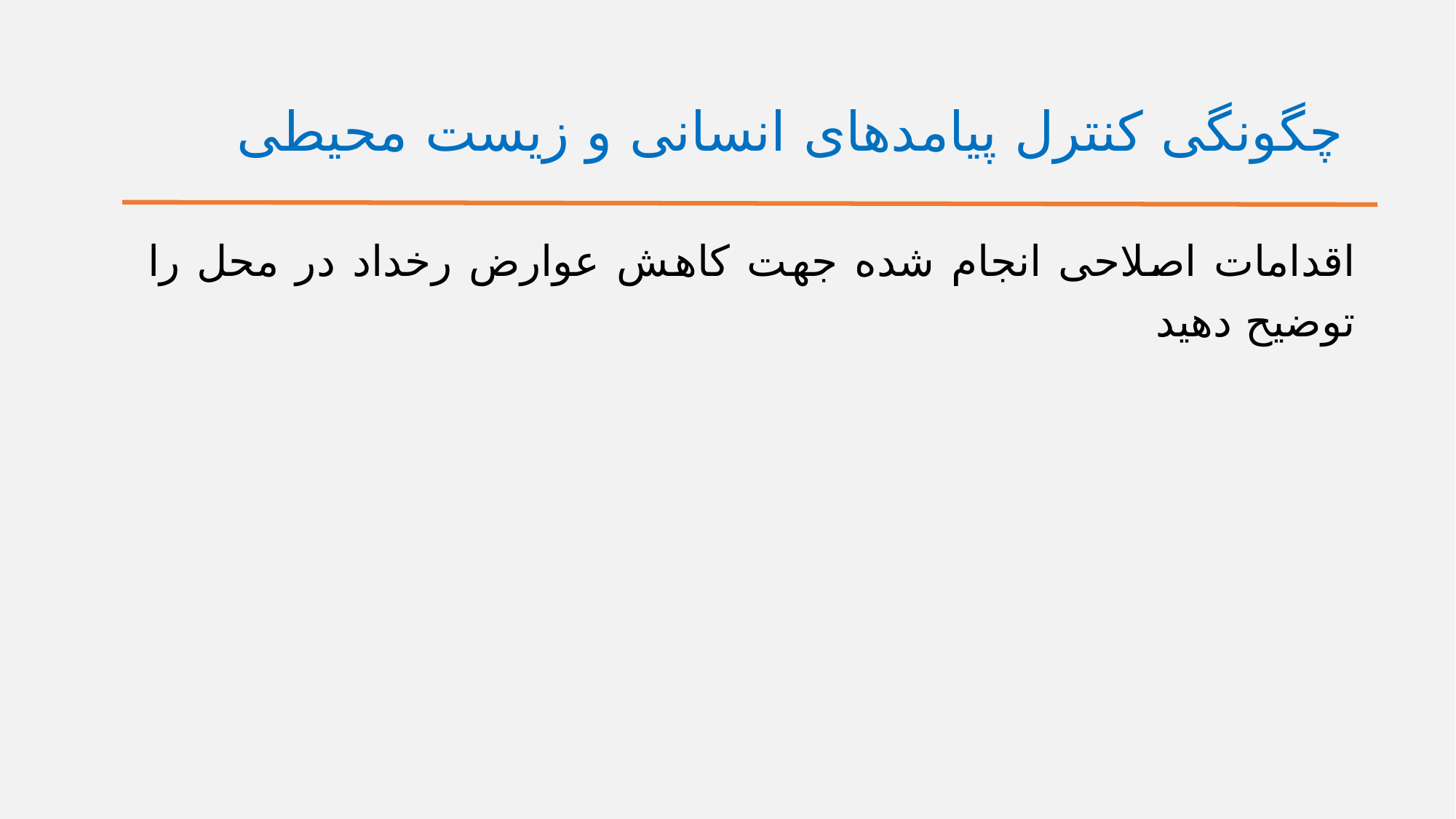

# چگونگی کنترل پیامدهای انسانی و زیست محیطی
اقدامات اصلاحی انجام شده جهت کاهش عوارض رخداد در محل را توضیح دهید